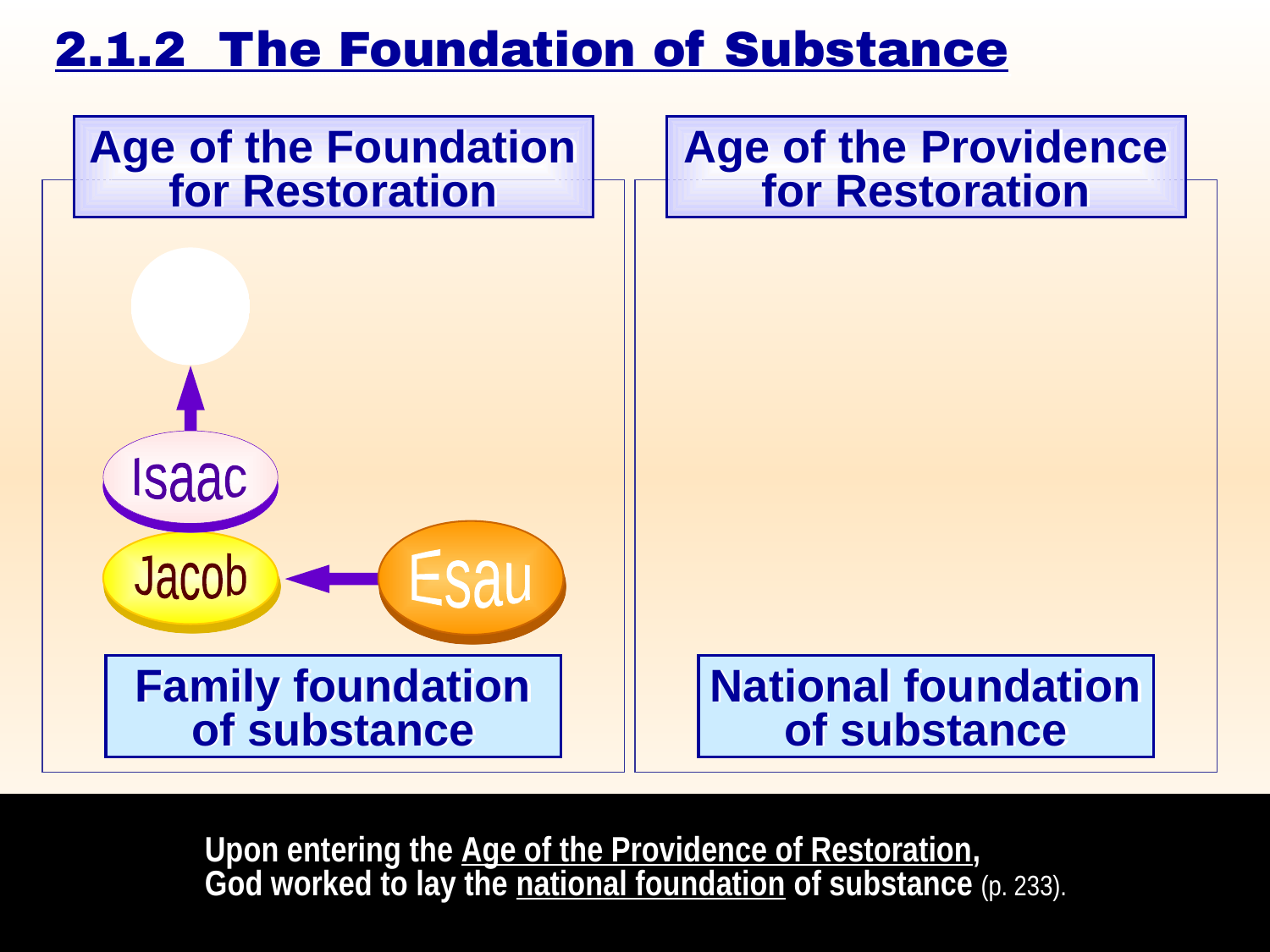

2.1.2  The Foundation of Substance

Age of the Providence
for Restoration
Age of the Foundation
for Restoration

God

Isaac

Jacob

Esau

Family foundation
of substance

National foundation
of substance

Upon entering the Age of the Providence of Restoration,
God worked to lay the national foundation of substance (p. 233).